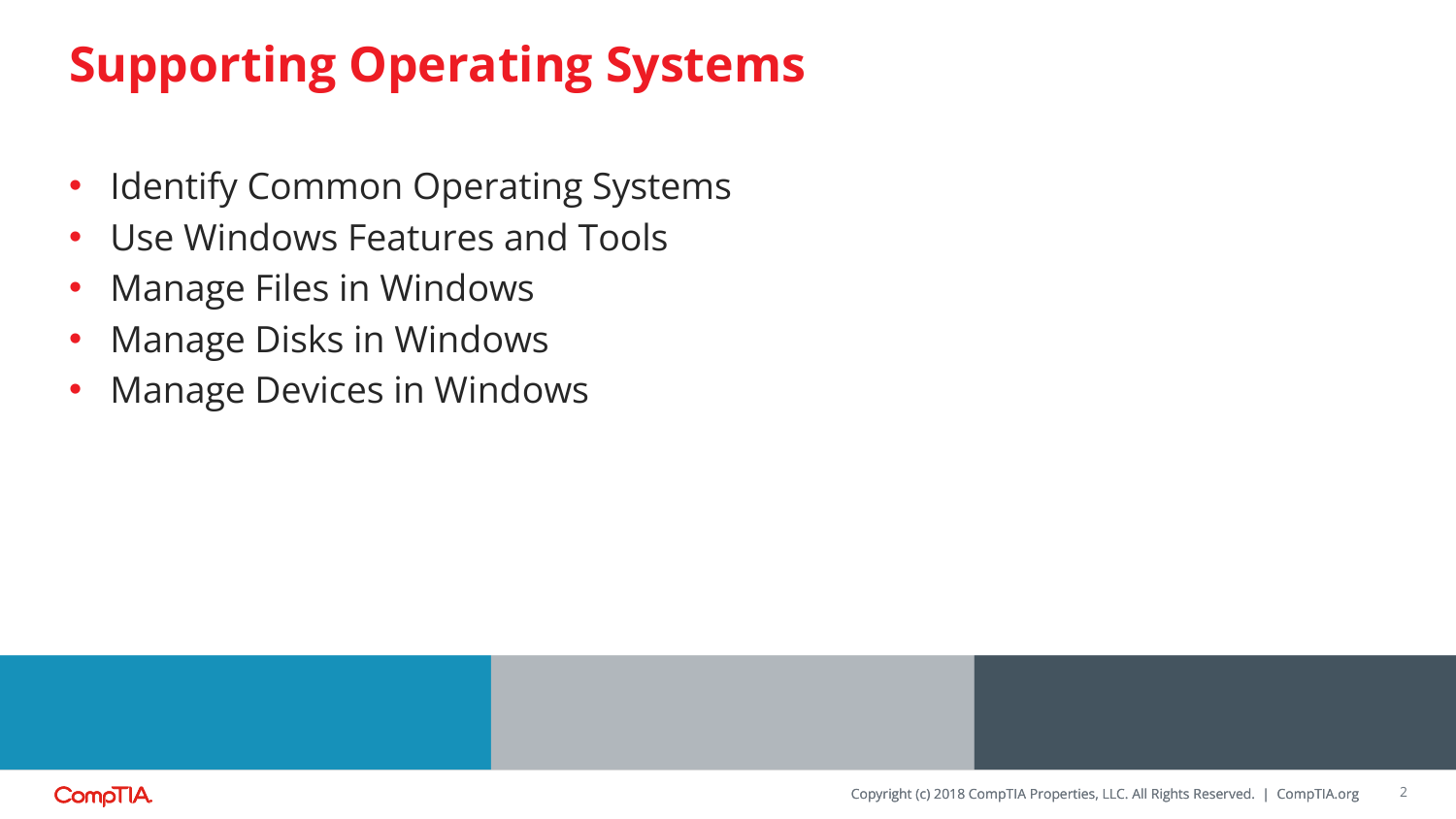

# Supporting Operating Systems
Identify Common Operating Systems
Use Windows Features and Tools
Manage Files in Windows
Manage Disks in Windows
Manage Devices in Windows
2